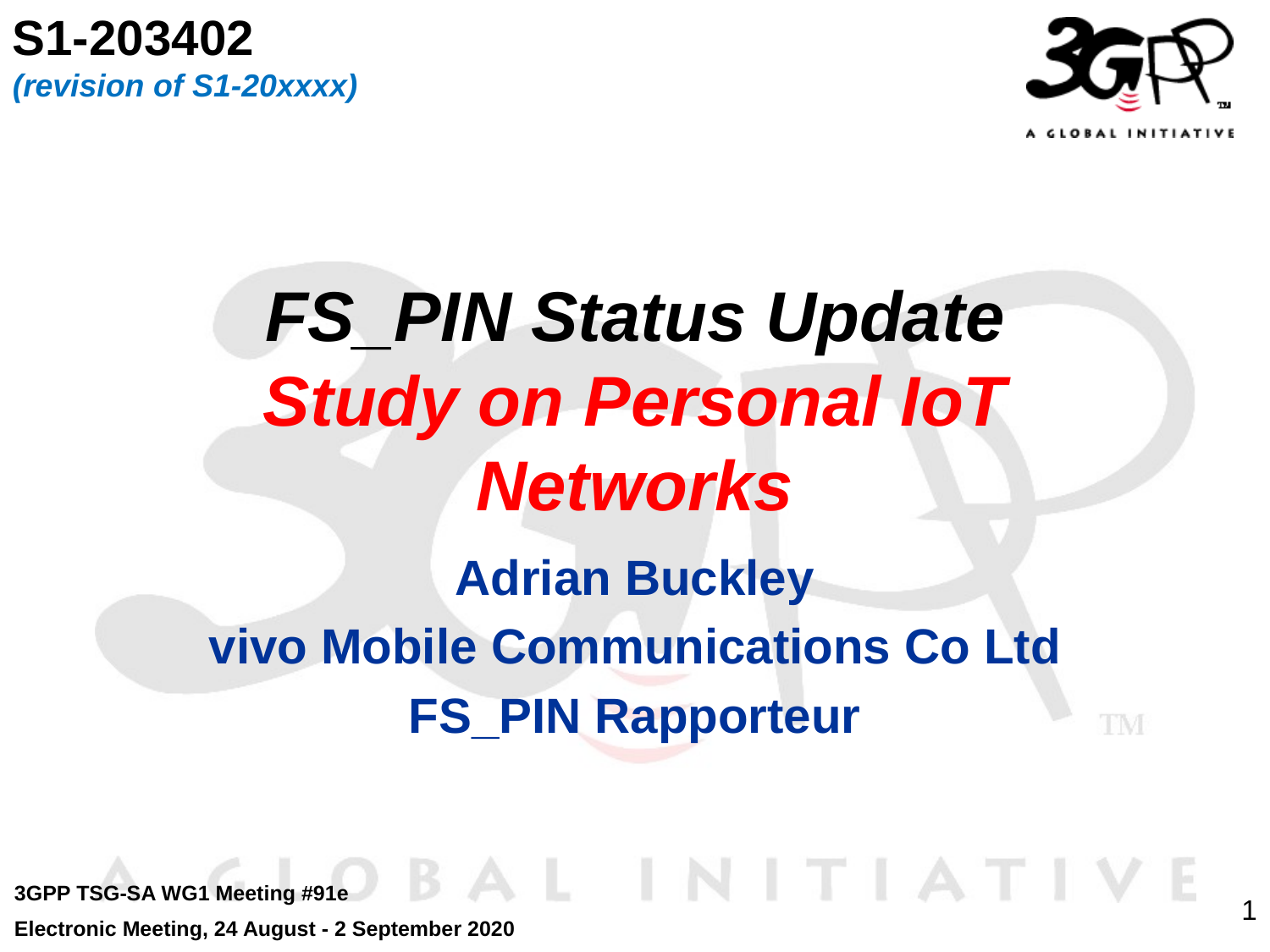

S1-203402
(revision of S1-20xxxx)
# FS_PIN Status Update Study on Personal IoT Networks
Adrian Buckley
vivo Mobile Communications Co Ltd
FS_PIN Rapporteur
3GPP TSG-SA WG1 Meeting #91e
Electronic Meeting, 24 August - 2 September 2020
1